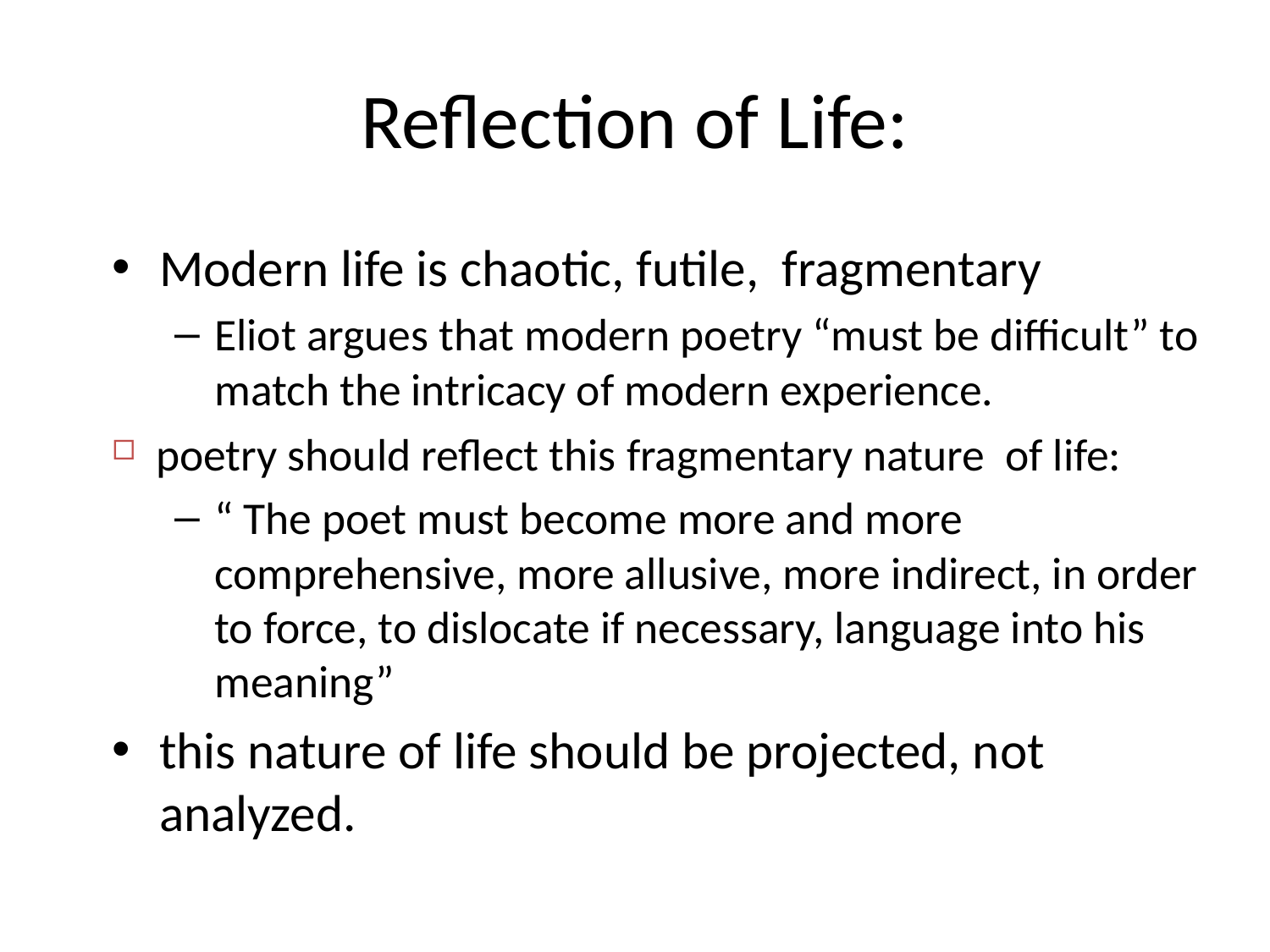

# Reflection of Life:
Modern life is chaotic, futile,  fragmentary
Eliot argues that modern poetry “must be difficult” to match the intricacy of modern experience.
poetry should reflect this fragmentary nature  of life:
“ The poet must become more and more comprehensive, more allusive, more indirect, in order to force, to dislocate if necessary, language into his meaning”
this nature of life should be projected, not analyzed.